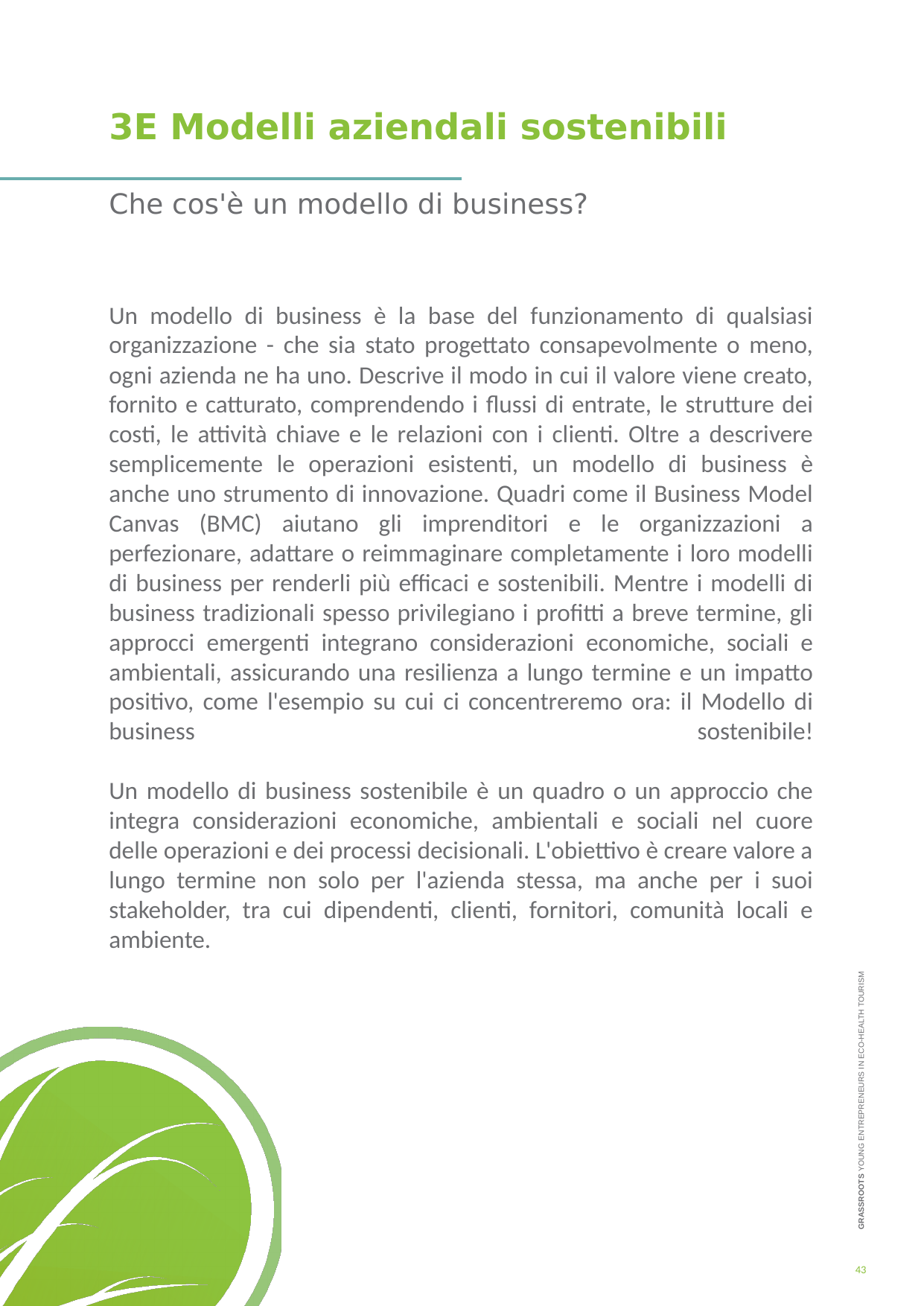

3E Modelli aziendali sostenibili
Che cos'è un modello di business?
Un modello di business è la base del funzionamento di qualsiasi organizzazione - che sia stato progettato consapevolmente o meno, ogni azienda ne ha uno. Descrive il modo in cui il valore viene creato, fornito e catturato, comprendendo i flussi di entrate, le strutture dei costi, le attività chiave e le relazioni con i clienti. Oltre a descrivere semplicemente le operazioni esistenti, un modello di business è anche uno strumento di innovazione. Quadri come il Business Model Canvas (BMC) aiutano gli imprenditori e le organizzazioni a perfezionare, adattare o reimmaginare completamente i loro modelli di business per renderli più efficaci e sostenibili. Mentre i modelli di business tradizionali spesso privilegiano i profitti a breve termine, gli approcci emergenti integrano considerazioni economiche, sociali e ambientali, assicurando una resilienza a lungo termine e un impatto positivo, come l'esempio su cui ci concentreremo ora: il Modello di business sostenibile!
Un modello di business sostenibile è un quadro o un approccio che integra considerazioni economiche, ambientali e sociali nel cuore delle operazioni e dei processi decisionali. L'obiettivo è creare valore a lungo termine non solo per l'azienda stessa, ma anche per i suoi stakeholder, tra cui dipendenti, clienti, fornitori, comunità locali e ambiente.

43